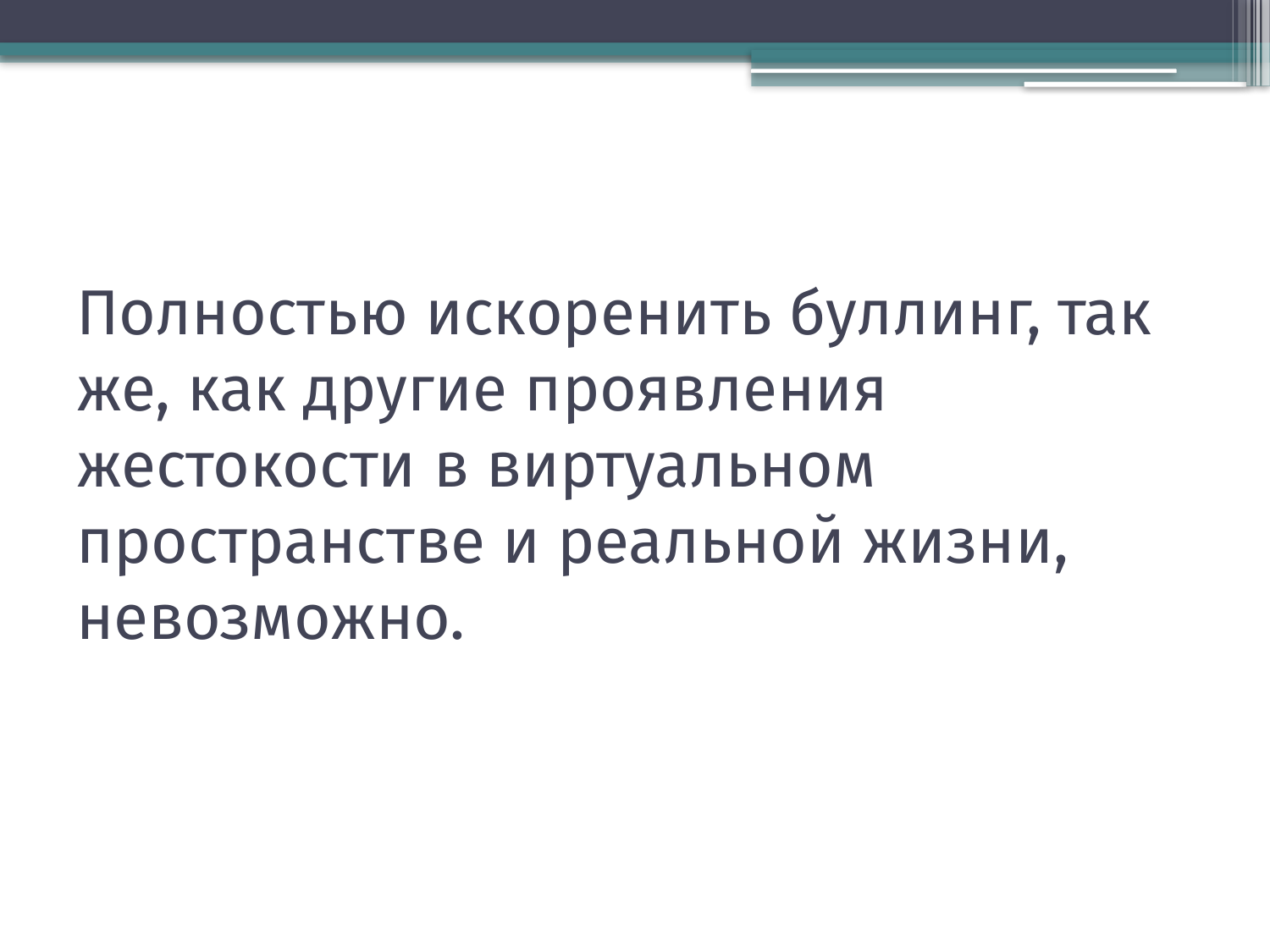

# Полностью искоренить буллинг, так же, как другие проявления жестокости в виртуальном пространстве и реальной жизни, невозможно.